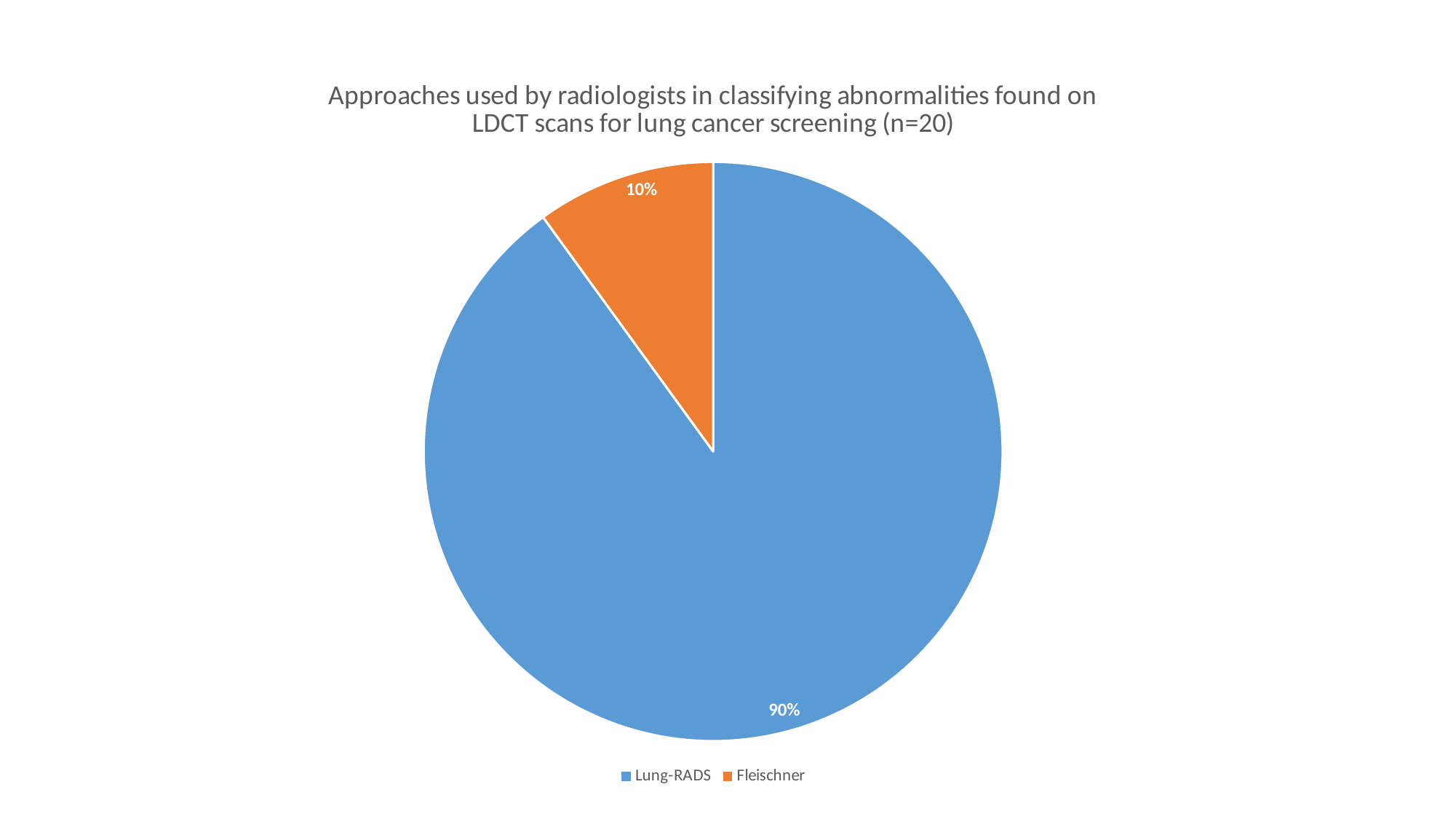

### Chart: Approaches used by radiologists in classifying abnormalities found on LDCT scans for lung cancer screening (n=20)

| Category |  |
|---|---|
| Lung-RADS | 18.0 |
| Fleischner | 2.0 |